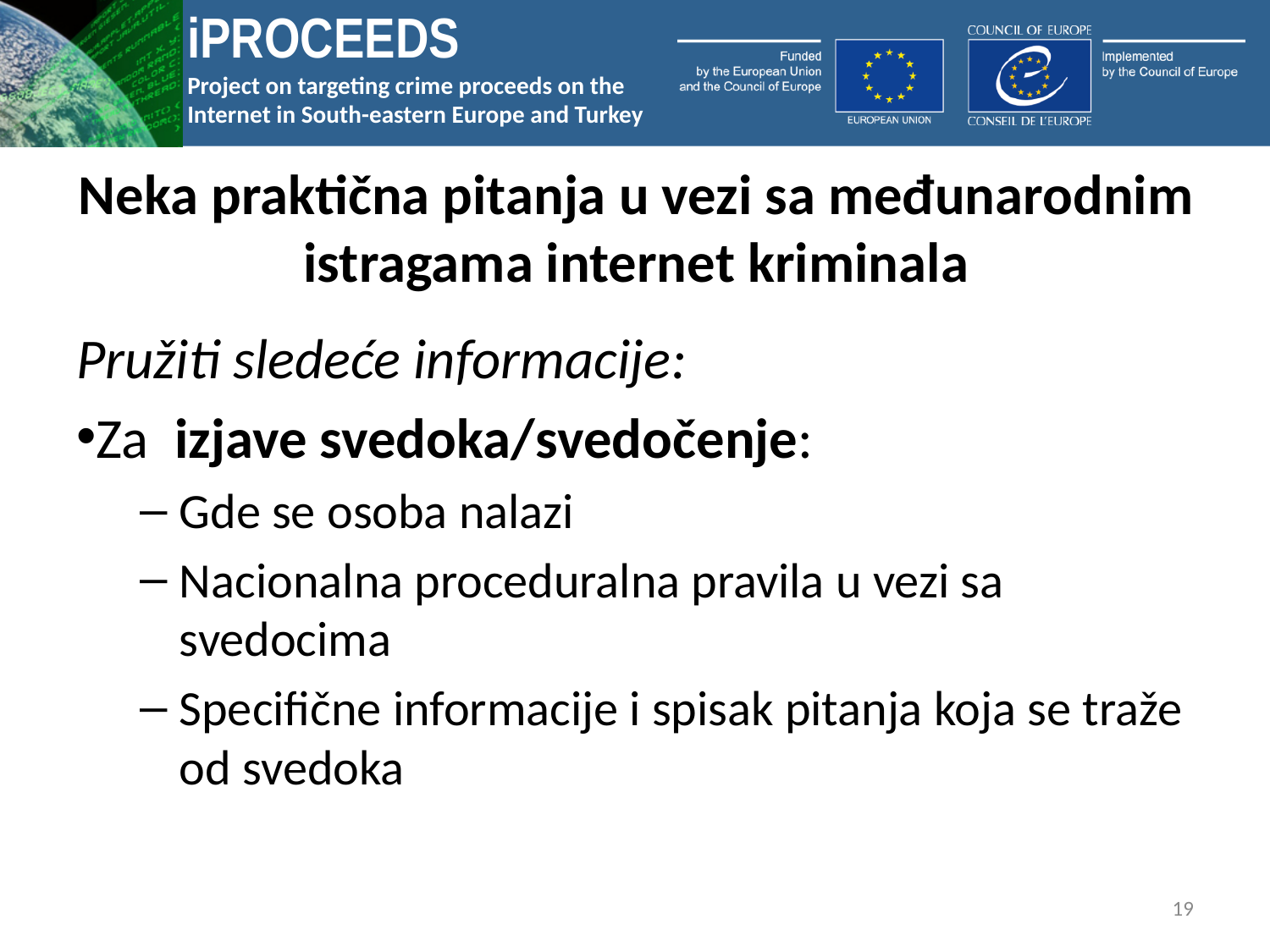

# Neka praktična pitanja u vezi sa međunarodnim istragama internet kriminala
Pružiti sledeće informacije:
Za  izjave svedoka/svedočenje:
Gde se osoba nalazi
Nacionalna proceduralna pravila u vezi sa svedocima
Specifične informacije i spisak pitanja koja se traže od svedoka

19